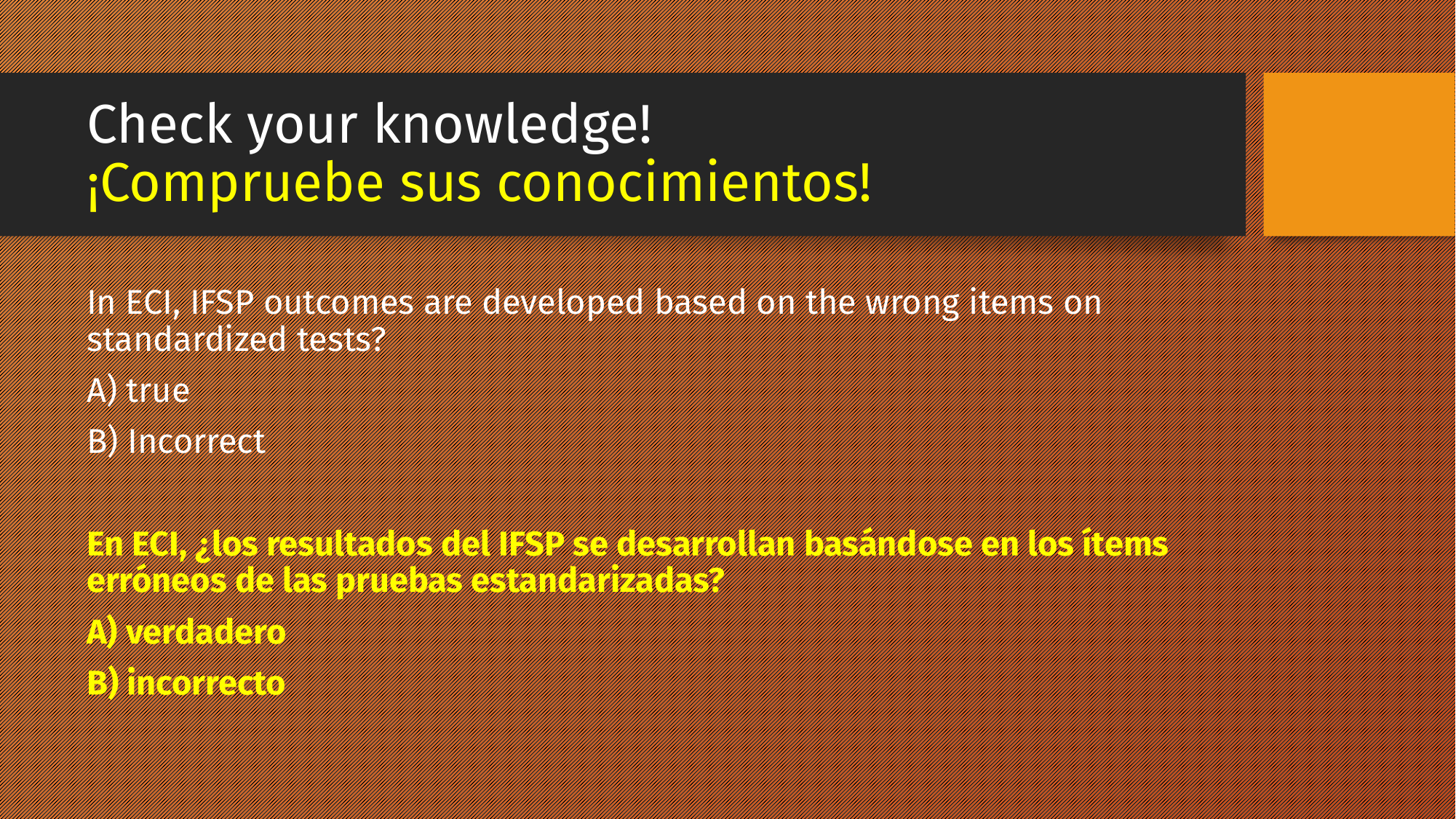

# Check your knowledge! ¡Compruebe sus conocimientos!
In ECI, IFSP outcomes are developed based on the wrong items on standardized tests?
A) true
B) Incorrect

En ECI, ¿los resultados del IFSP se desarrollan basándose en los ítems erróneos de las pruebas estandarizadas?
A) verdadero
B) incorrecto